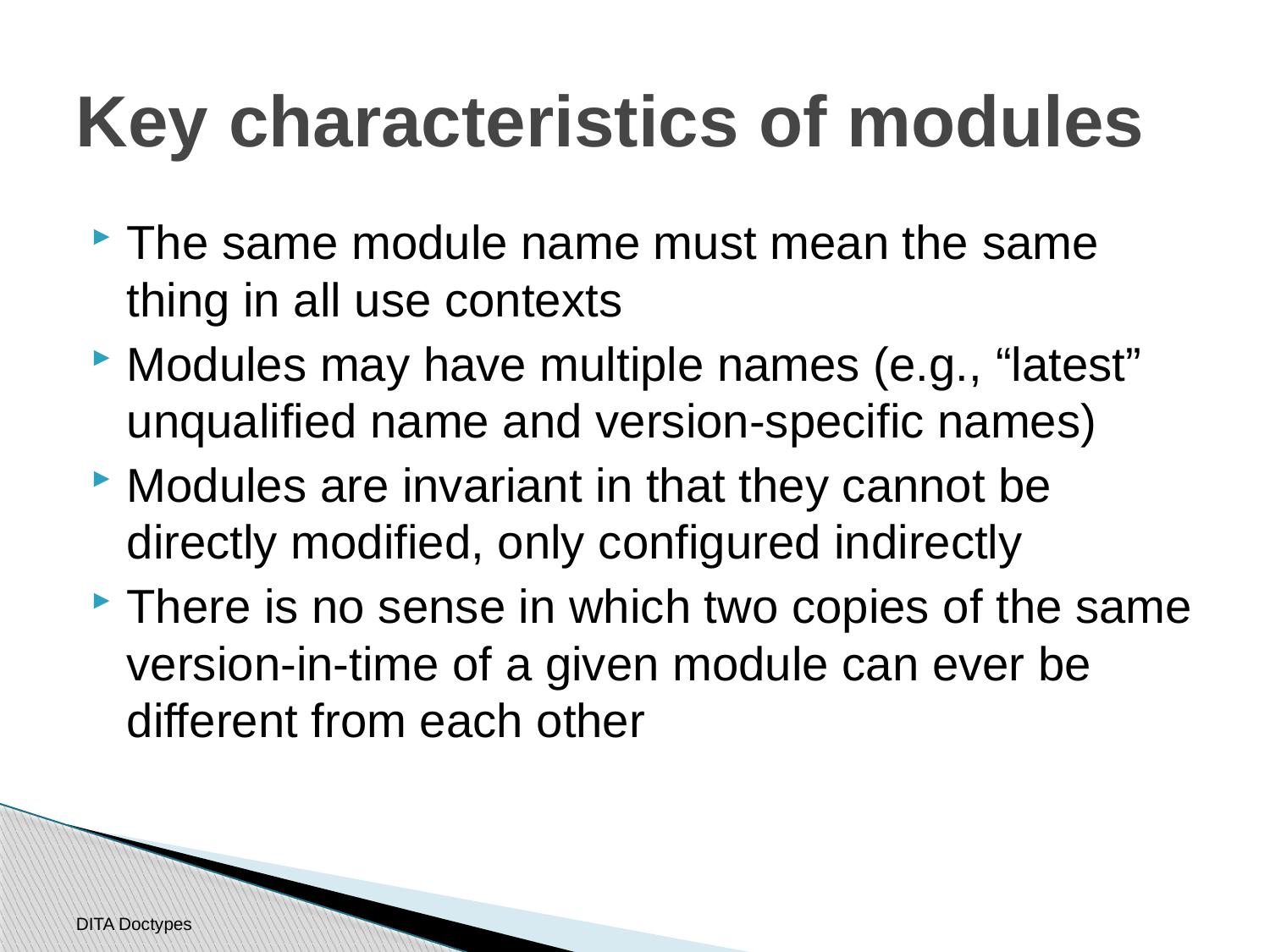

# Key characteristics of modules
The same module name must mean the same thing in all use contexts
Modules may have multiple names (e.g., “latest” unqualified name and version-specific names)
Modules are invariant in that they cannot be directly modified, only configured indirectly
There is no sense in which two copies of the same version-in-time of a given module can ever be different from each other